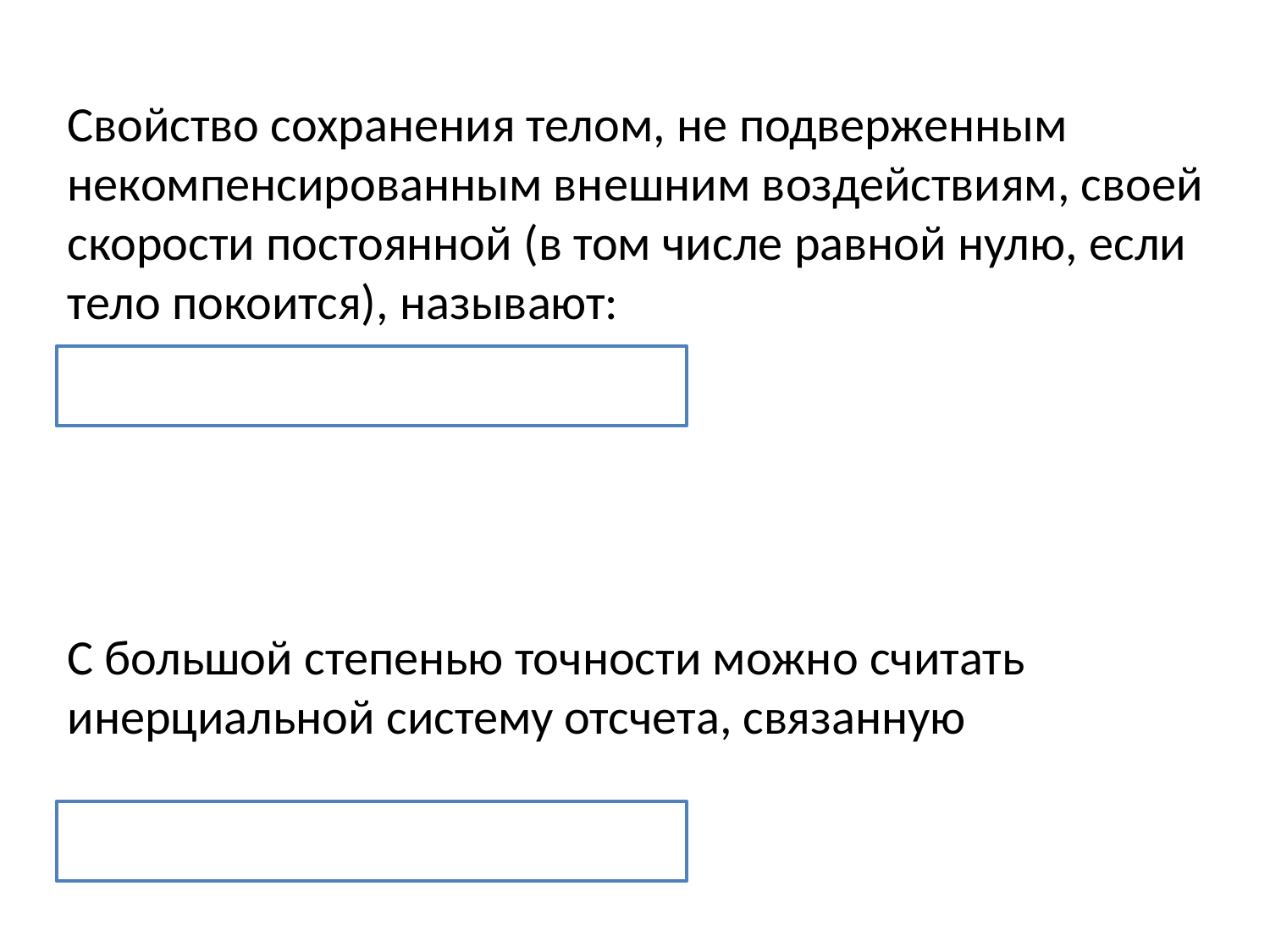

Свойство сохранения телом, не подверженным некомпенсированным внешним воздействиям, своей скорости постоянной (в том числе равной нулю, если тело покоится), называют:

С большой степенью точности можно считать инерциальной систему отсчета, связанную